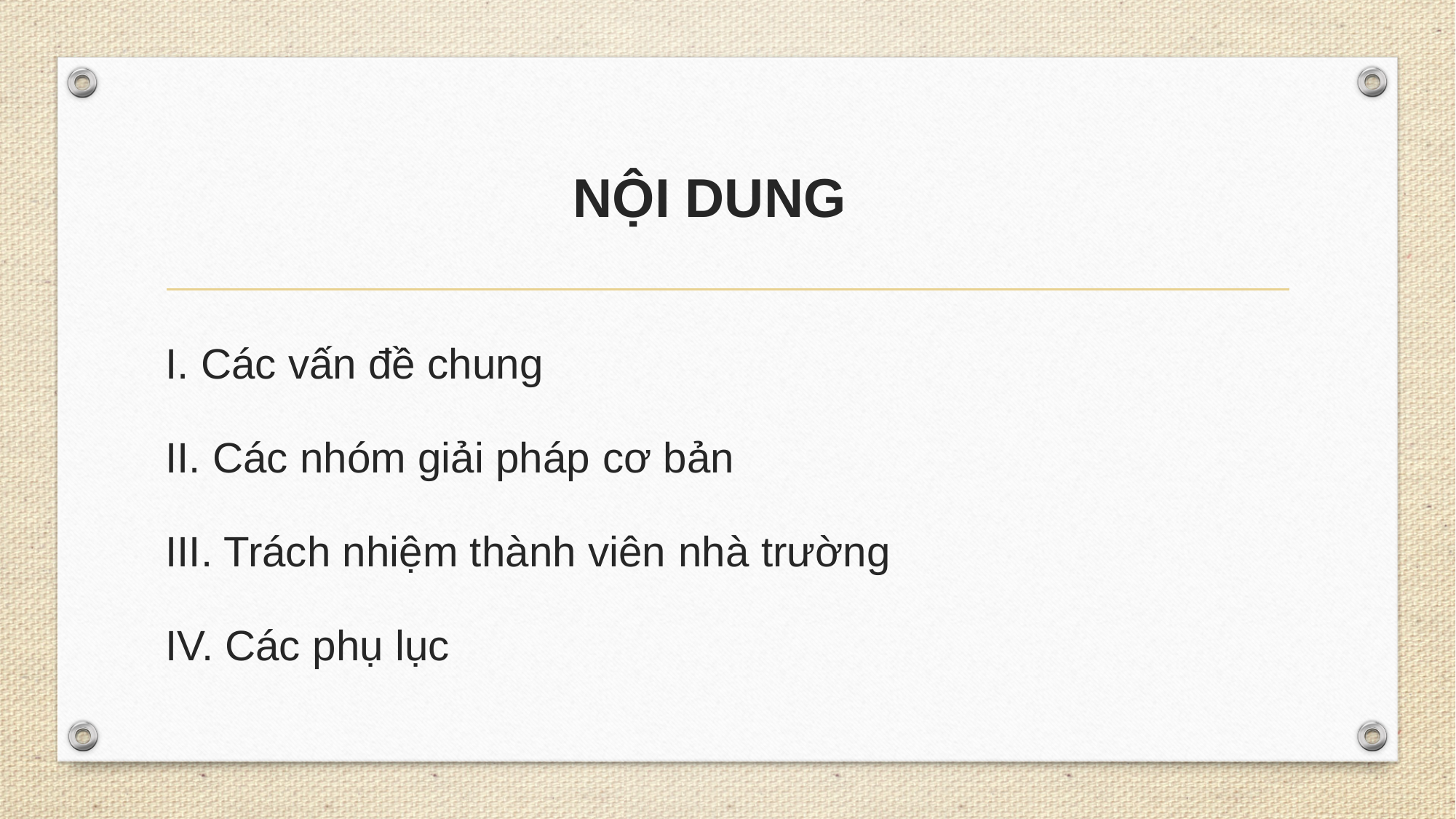

# NỘI DUNG
I. Các vấn đề chung
II. Các nhóm giải pháp cơ bản
III. Trách nhiệm thành viên nhà trường
IV. Các phụ lục